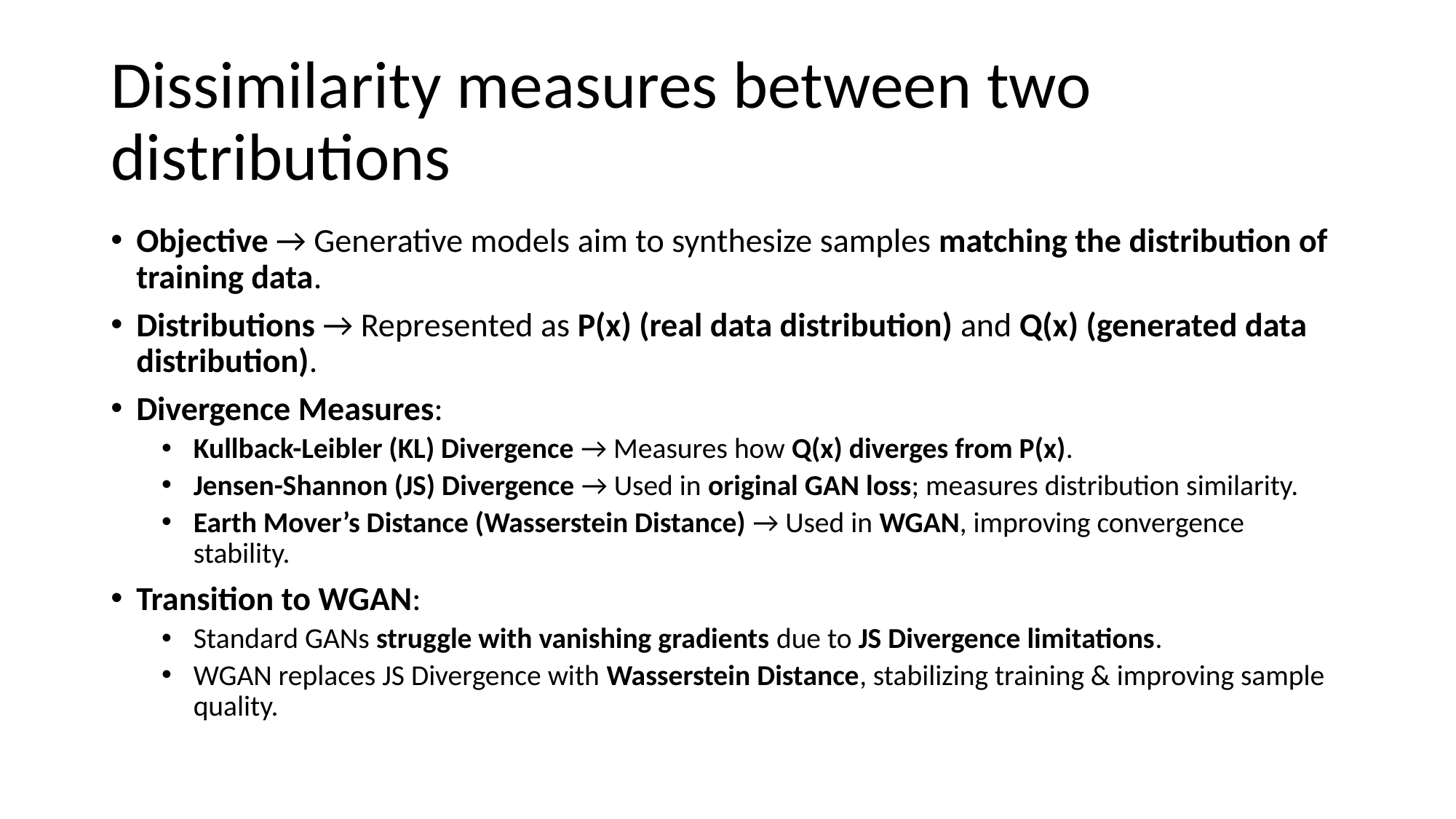

# Dissimilarity measures between two distributions
Objective → Generative models aim to synthesize samples matching the distribution of training data.
Distributions → Represented as P(x) (real data distribution) and Q(x) (generated data distribution).
Divergence Measures:
Kullback-Leibler (KL) Divergence → Measures how Q(x) diverges from P(x).
Jensen-Shannon (JS) Divergence → Used in original GAN loss; measures distribution similarity.
Earth Mover’s Distance (Wasserstein Distance) → Used in WGAN, improving convergence stability.
Transition to WGAN:
Standard GANs struggle with vanishing gradients due to JS Divergence limitations.
WGAN replaces JS Divergence with Wasserstein Distance, stabilizing training & improving sample quality.